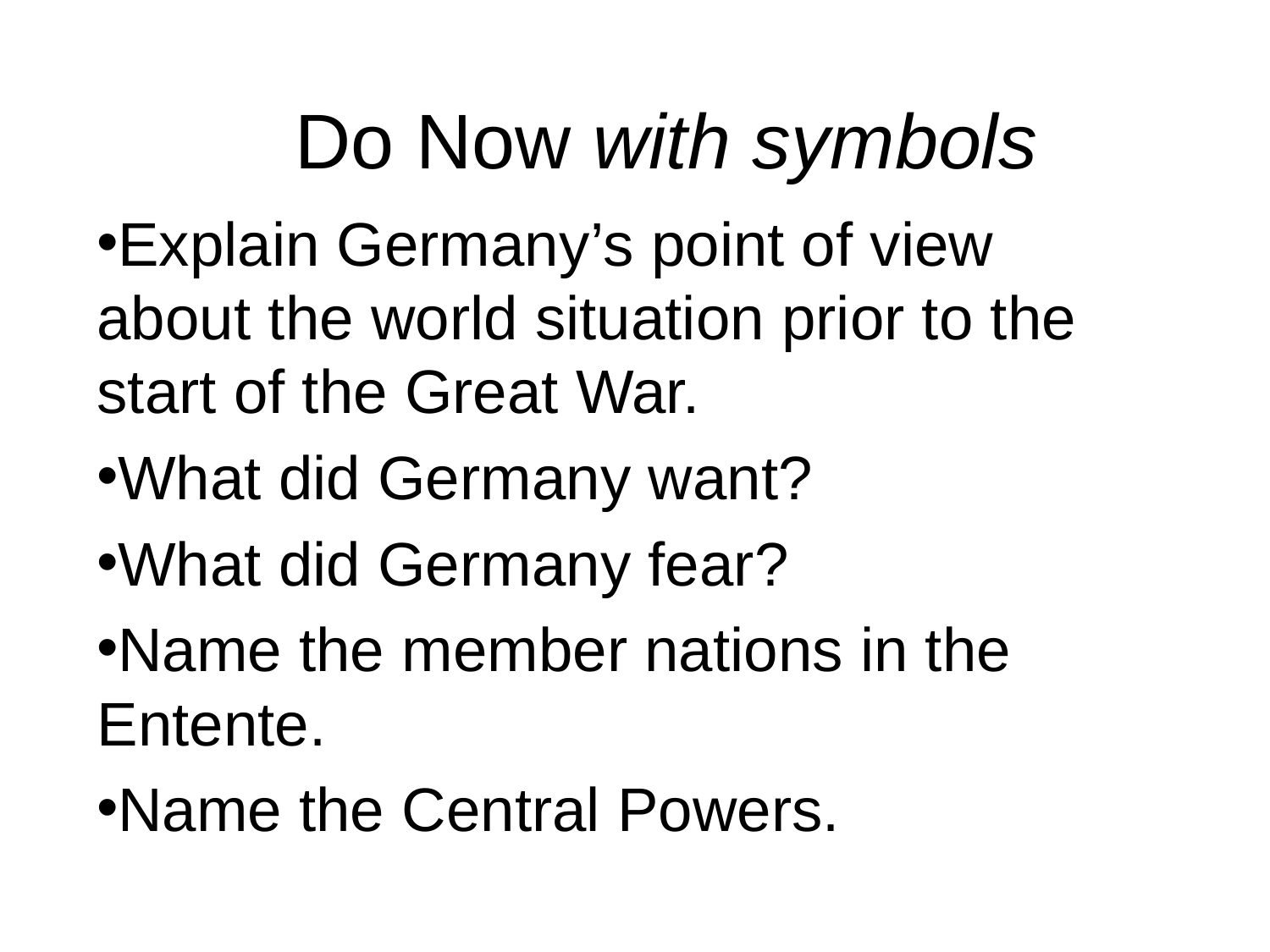

# Do Now with symbols
Explain Germany’s point of view about the world situation prior to the start of the Great War.
What did Germany want?
What did Germany fear?
Name the member nations in the Entente.
Name the Central Powers.